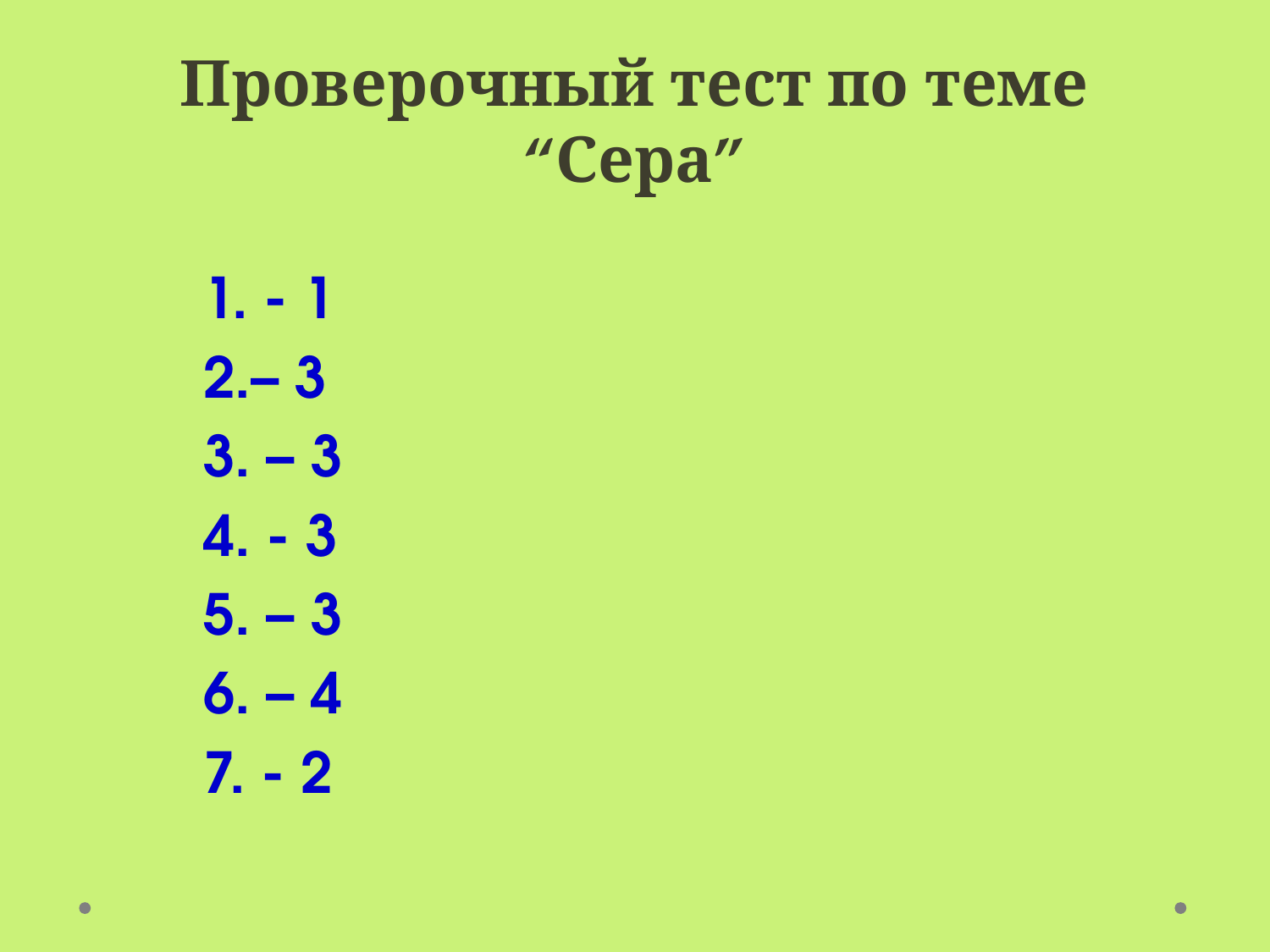

# Проверочный тест по теме “Сера”
1. - 1
2.– 3
3. – 3
4. - 3
5. – 3
6. – 4
7. - 2